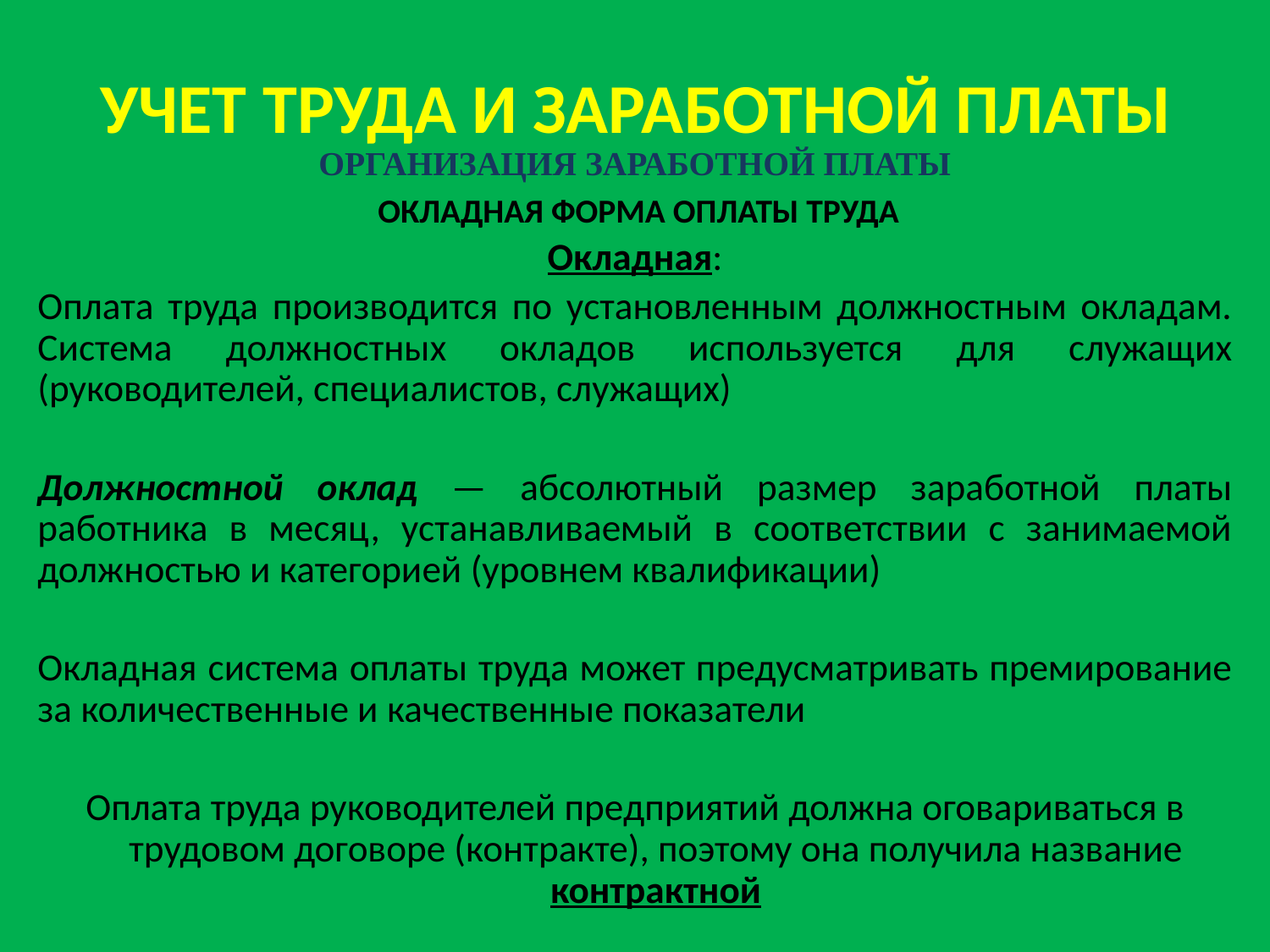

# УЧЕТ ТРУДА И ЗАРАБОТНОЙ ПЛАТЫ
ОРГАНИЗАЦИЯ ЗАРАБОТНОЙ ПЛАТЫ
 ОКЛАДНАЯ ФОРМА ОПЛАТЫ ТРУДА
Окладная:
Оплата труда производится по установленным должностным окладам. Система должностных окладов используется для служащих (руководителей, специалистов, служащих)

Должностной оклад — абсолютный размер заработной платы работника в месяц, устанавливаемый в соответствии с занимаемой должностью и категорией (уровнем квалификации)

Окладная система оплаты труда может предусматривать премирование за количественные и качественные показатели

Оплата труда руководителей предприятий должна оговариваться в трудовом договоре (контракте), поэтому она получила название контрактной